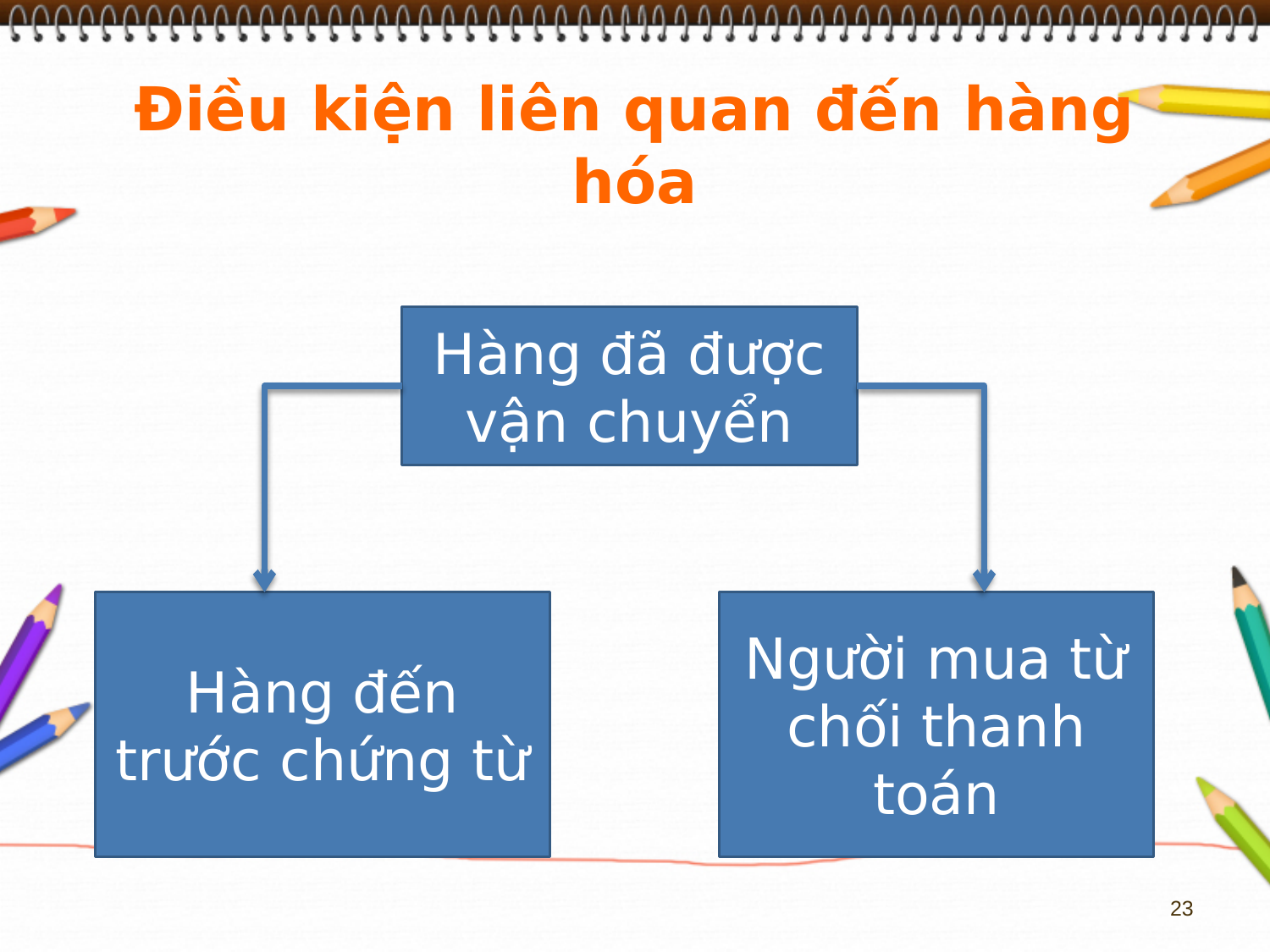

# Điều kiện liên quan đến hàng hóa

Hàng đã được vận chuyển
Hàng đến trước chứng từ
Người mua từ chối thanh toán
23